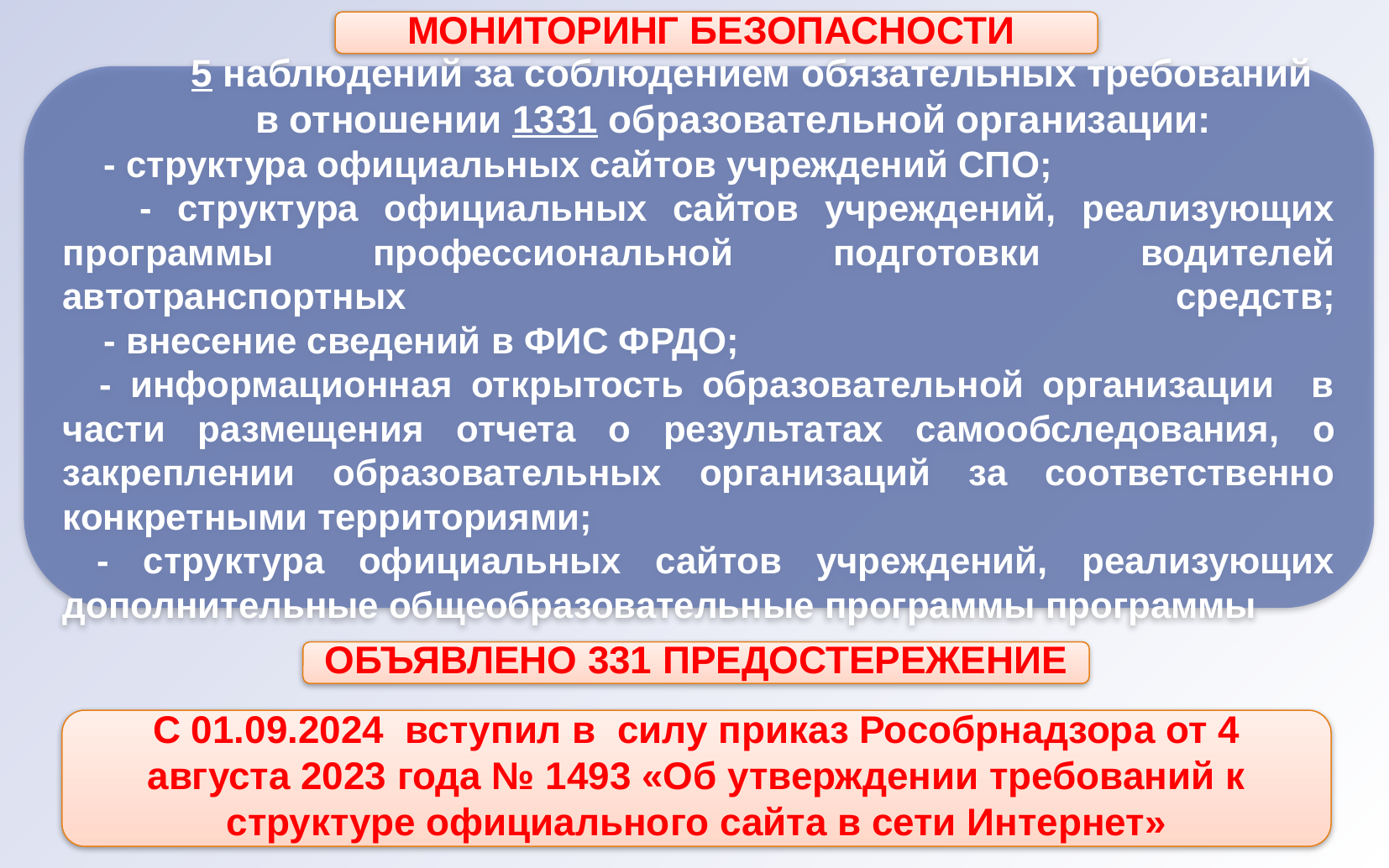

МОНИТОРИНГ БЕЗОПАСНОСТИ

            5 наблюдений за соблюдением обязательных требований
                  в отношении 1331 образовательной организации:
    - структура официальных сайтов учреждений СПО;
   - структура официальных сайтов учреждений, реализующих программы профессиональной подготовки водителей автотранспортных средств;
    - внесение сведений в ФИС ФРДО;
  - информационная открытость образовательной организации  в части размещения отчета о результатах самообследования, о закреплении образовательных организаций за соответственно конкретными территориями;
 - структура официальных сайтов учреждений, реализующих дополнительные общеобразовательные программы программы

ОБЪЯВЛЕНО 331 ПРЕДОСТЕРЕЖЕНИЕ

С 01.09.2024  вступил в  силу приказ Рособрнадзора от 4 августа 2023 года № 1493 «Об утверждении требований к структуре официального сайта в сети Интернет»